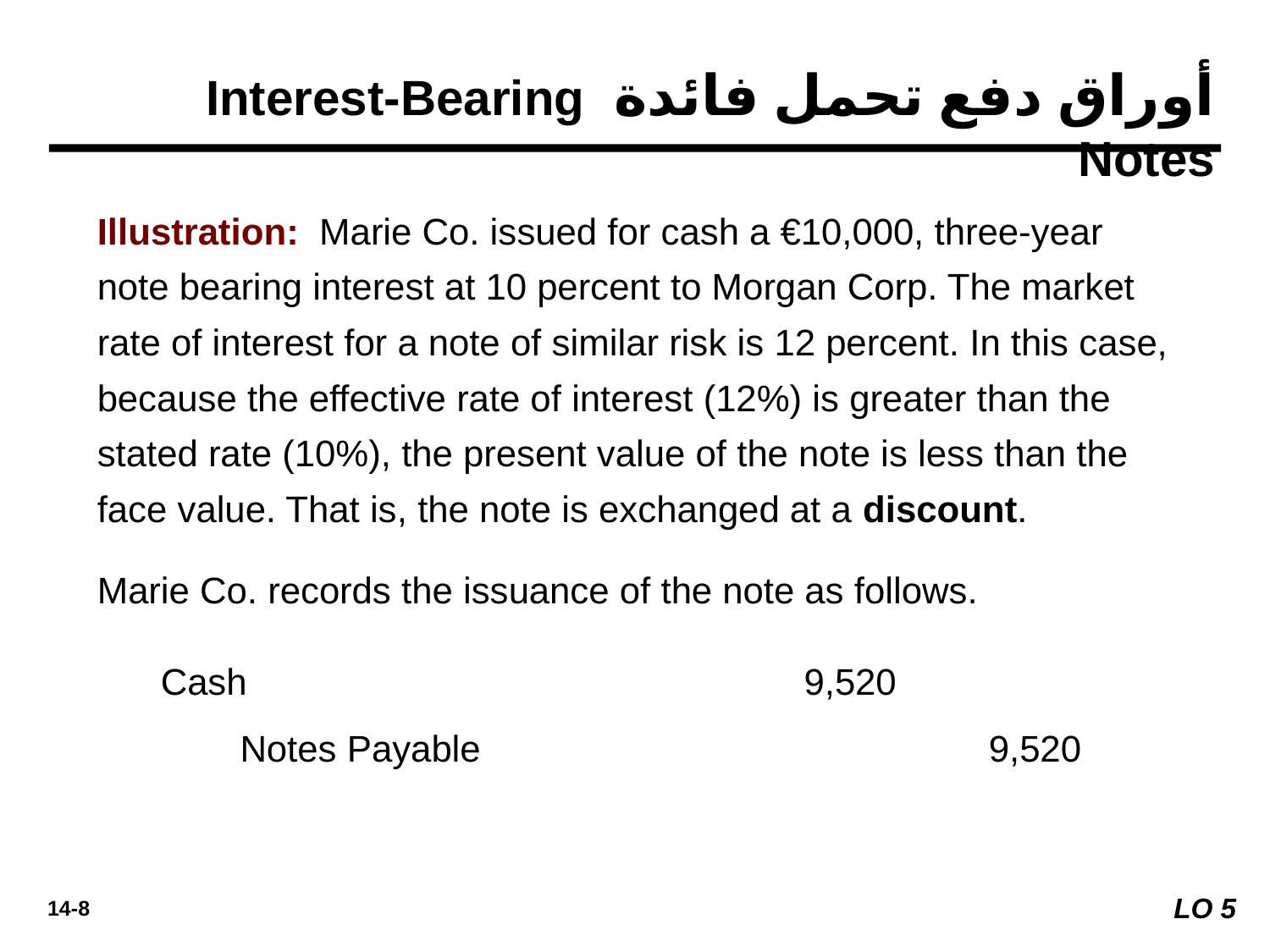

أوراق دفع تحمل فائدة  Interest-Bearing Notes

Illustration:  Marie Co. issued for cash a €10,000, three-year note bearing interest at 10 percent to Morgan Corp. The market rate of interest for a note of similar risk is 12 percent. In this case, because the effective rate of interest (12%) is greater than the stated rate (10%), the present value of the note is less than the face value. That is, the note is exchanged at a discount.
Marie Co. records the issuance of the note as follows.
	Cash 	9,520
		Notes Payable 		9,520
LO 5